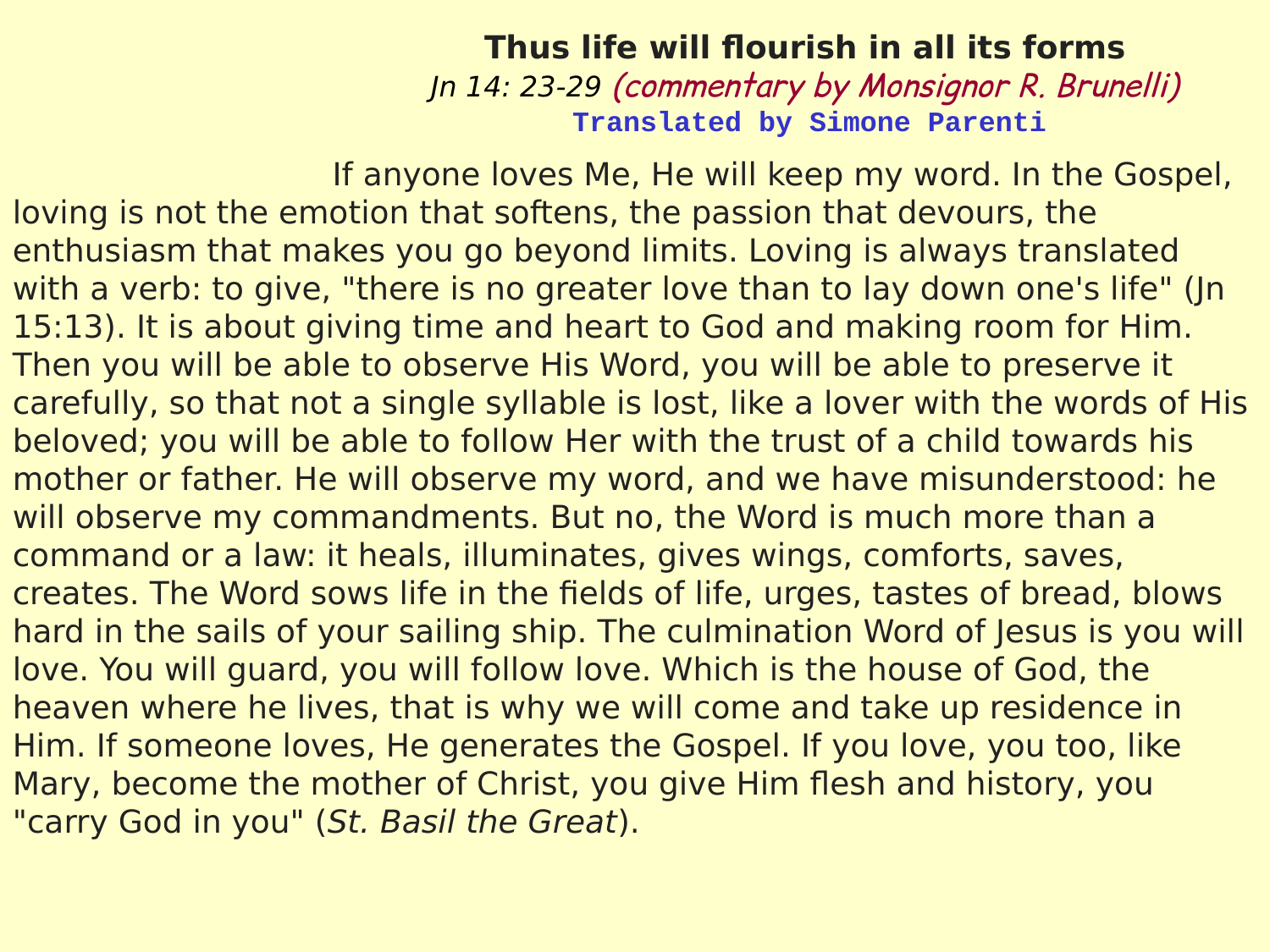

Thus life will flourish in all its forms
Jn 14: 23-29 (commentary by Monsignor R. Brunelli)
Translated by Simone Parenti
	                   If anyone loves Me, He will keep my word. In the Gospel, loving is not the emotion that softens, the passion that devours, the enthusiasm that makes you go beyond limits. Loving is always translated with a verb: to give, "there is no greater love than to lay down one's life" (Jn 15:13). It is about giving time and heart to God and making room for Him. Then you will be able to observe His Word, you will be able to preserve it carefully, so that not a single syllable is lost, like a lover with the words of His beloved; you will be able to follow Her with the trust of a child towards his mother or father. He will observe my word, and we have misunderstood: he will observe my commandments. But no, the Word is much more than a command or a law: it heals, illuminates, gives wings, comforts, saves, creates. The Word sows life in the fields of life, urges, tastes of bread, blows hard in the sails of your sailing ship. The culmination Word of Jesus is you will love. You will guard, you will follow love. Which is the house of God, the heaven where he lives, that is why we will come and take up residence in Him. If someone loves, He generates the Gospel. If you love, you too, like Mary, become the mother of Christ, you give Him flesh and history, you "carry God in you" (St. Basil the Great).